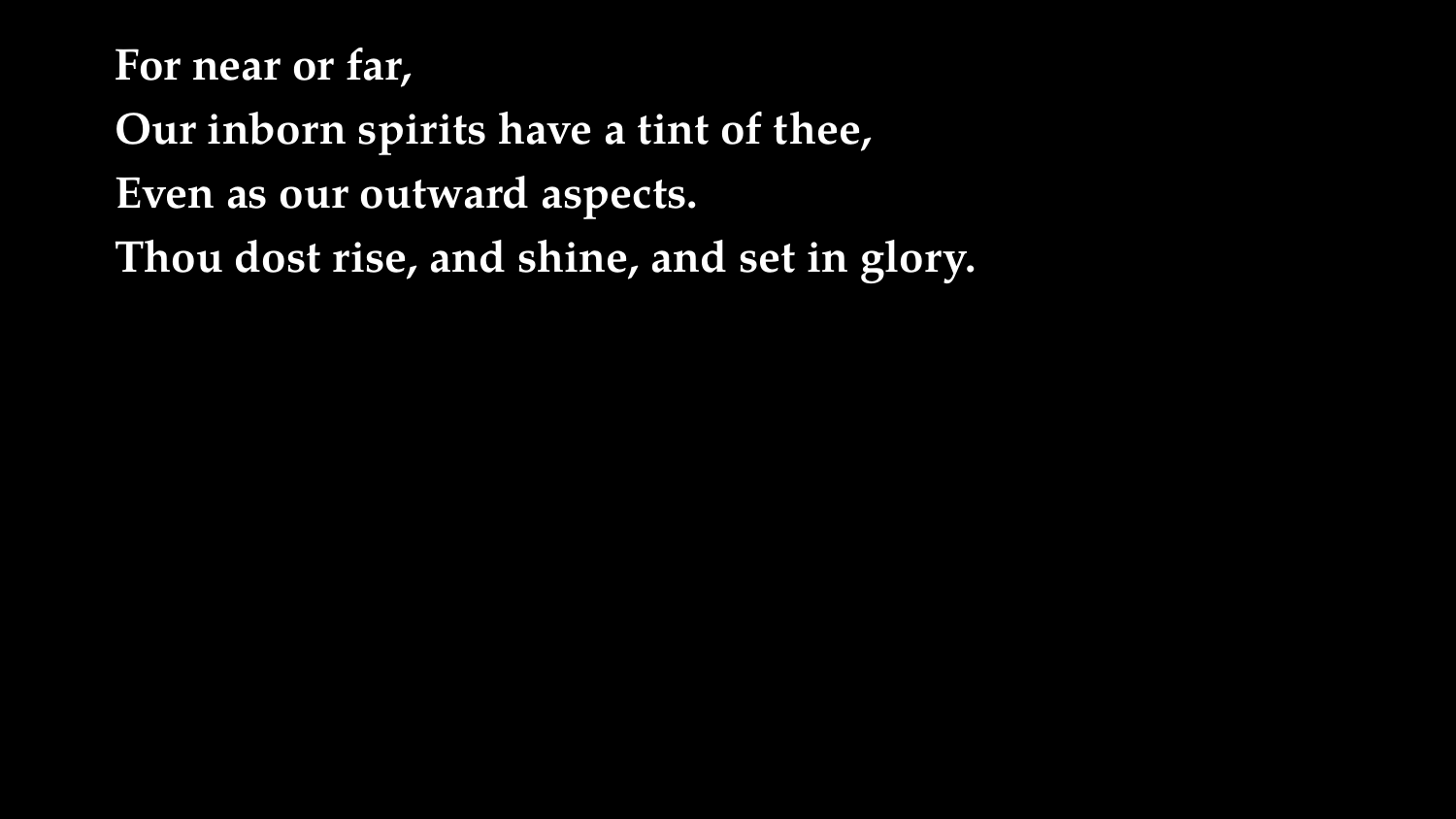

# For near or far, Our inborn spirits have a tint of thee, Even as our outward aspects. Thou dost rise, and shine, and set in glory.